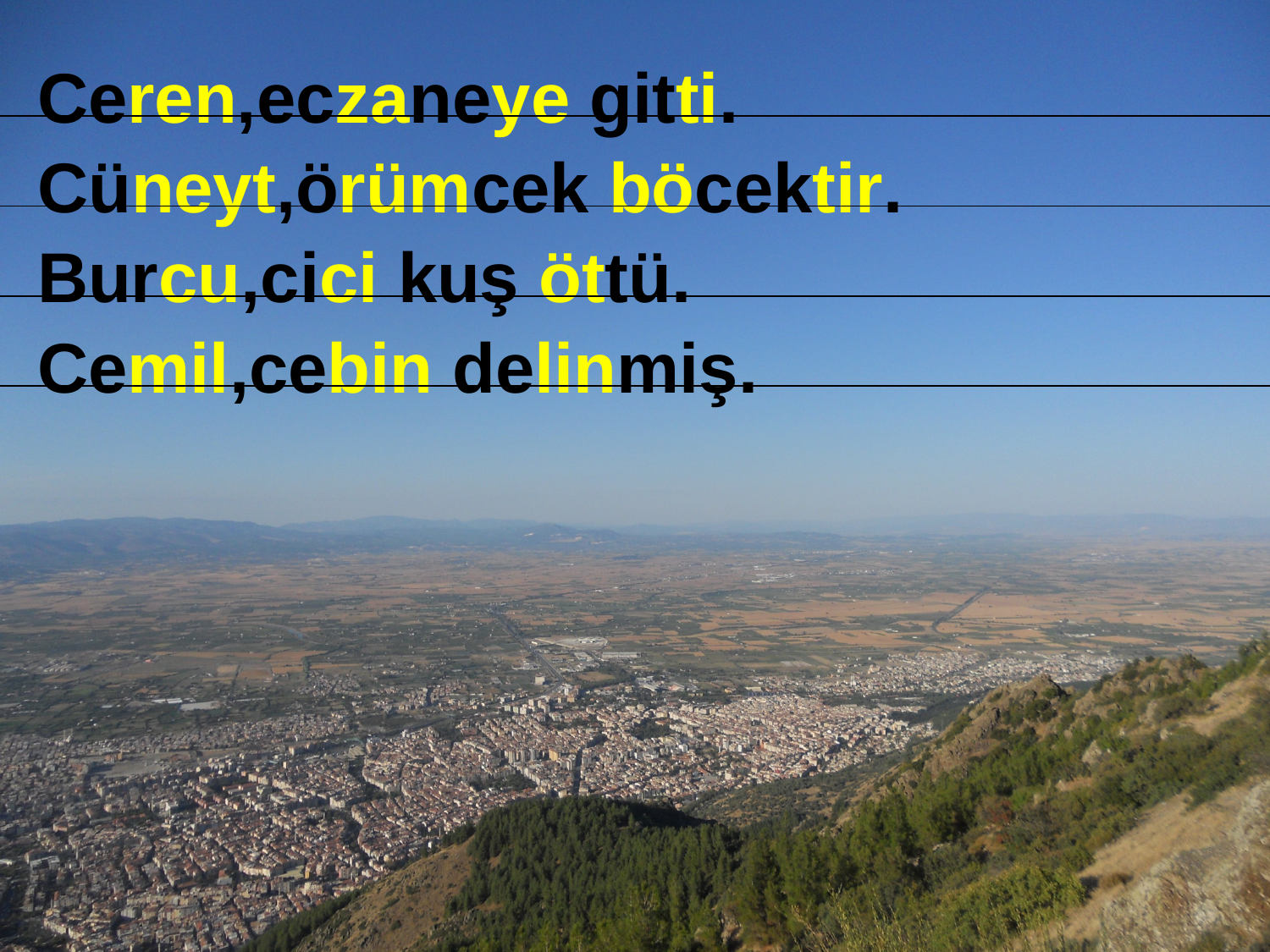

Ceren,eczaneye gitti.
Cüneyt,örümcek böcektir.
Burcu,cici kuş öttü.

Cemil,cebin delinmiş.
Erhan KESKİN